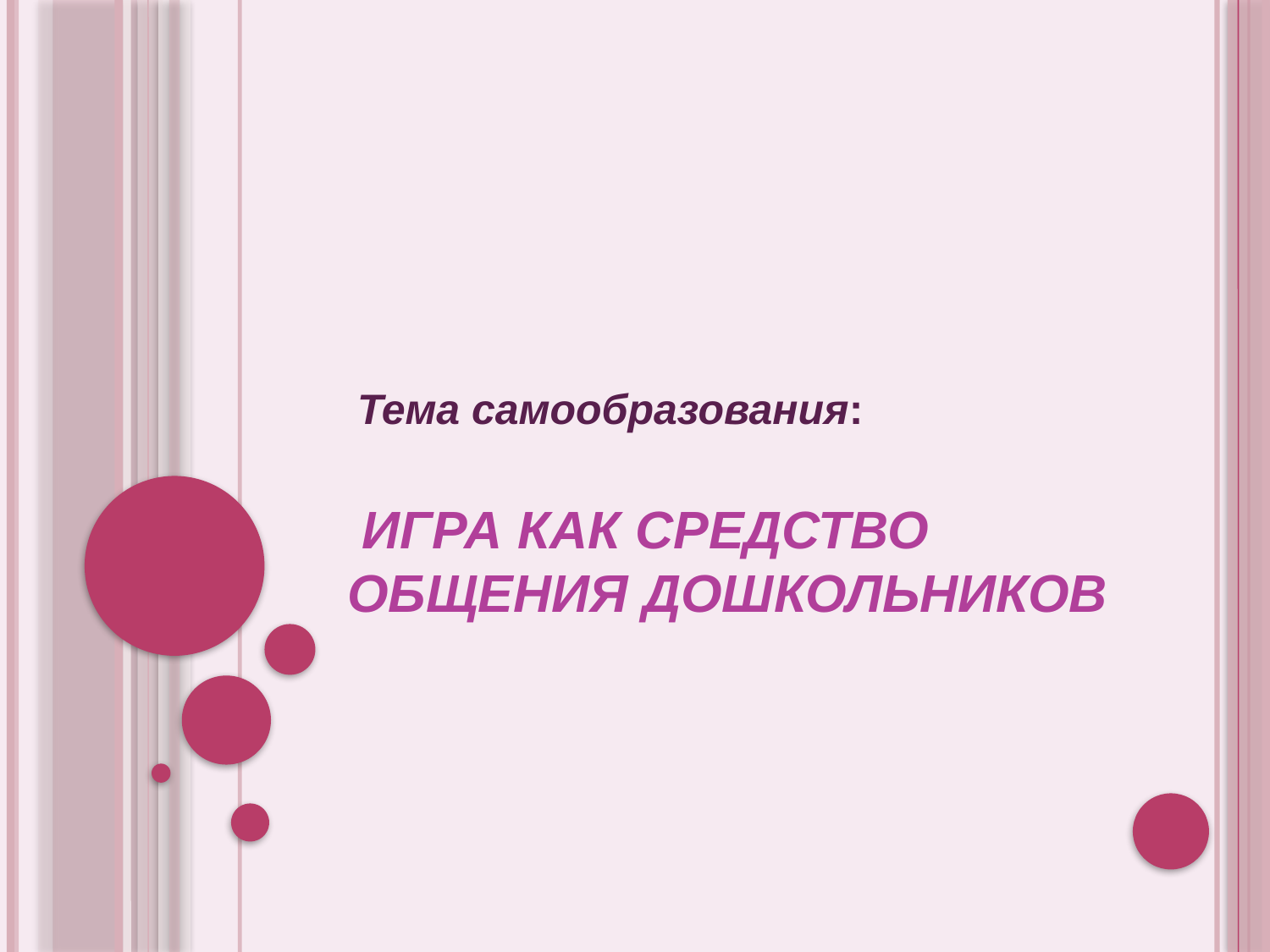

# ИГРА КАК СРЕДСТВО ОБЩЕНИЯ ДОШКОЛЬНИКОВ
Тема самообразования: